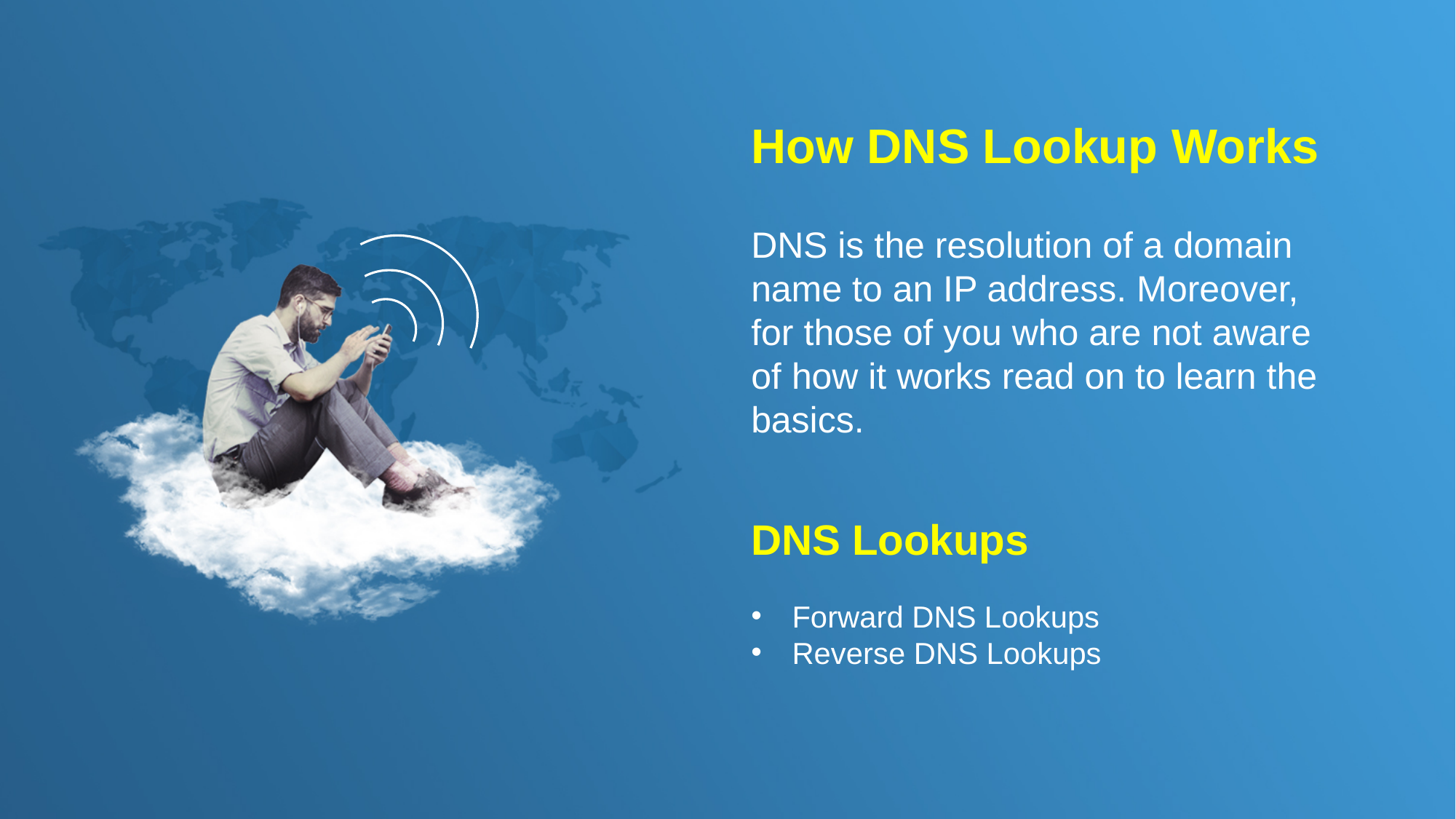

How DNS Lookup Works
DNS is the resolution of a domain name to an IP address. Moreover, for those of you who are not aware of how it works read on to learn the basics.
DNS Lookups

Forward DNS Lookups
Reverse DNS Lookups